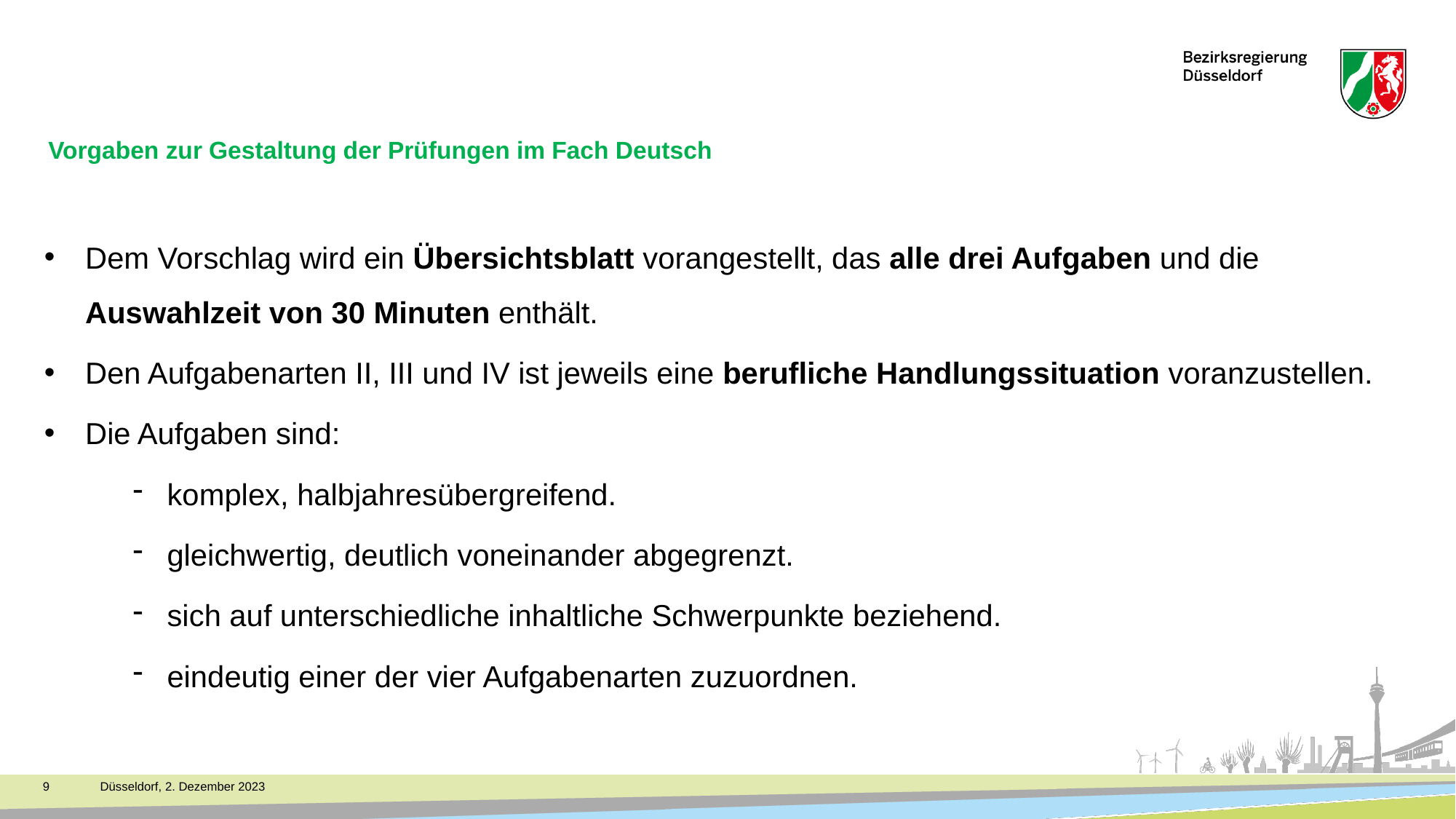

# Vorgaben zur Gestaltung der Prüfungen im Fach Deutsch
Dem Vorschlag wird ein Übersichtsblatt vorangestellt, das alle drei Aufgaben und die Auswahlzeit von 30 Minuten enthält.
Den Aufgabenarten II, III und IV ist jeweils eine berufliche Handlungssituation voranzustellen.
Die Aufgaben sind:
komplex, halbjahresübergreifend.
gleichwertig, deutlich voneinander abgegrenzt.
sich auf unterschiedliche inhaltliche Schwerpunkte beziehend.
eindeutig einer der vier Aufgabenarten zuzuordnen.

9
Düsseldorf, 2. Dezember 2023